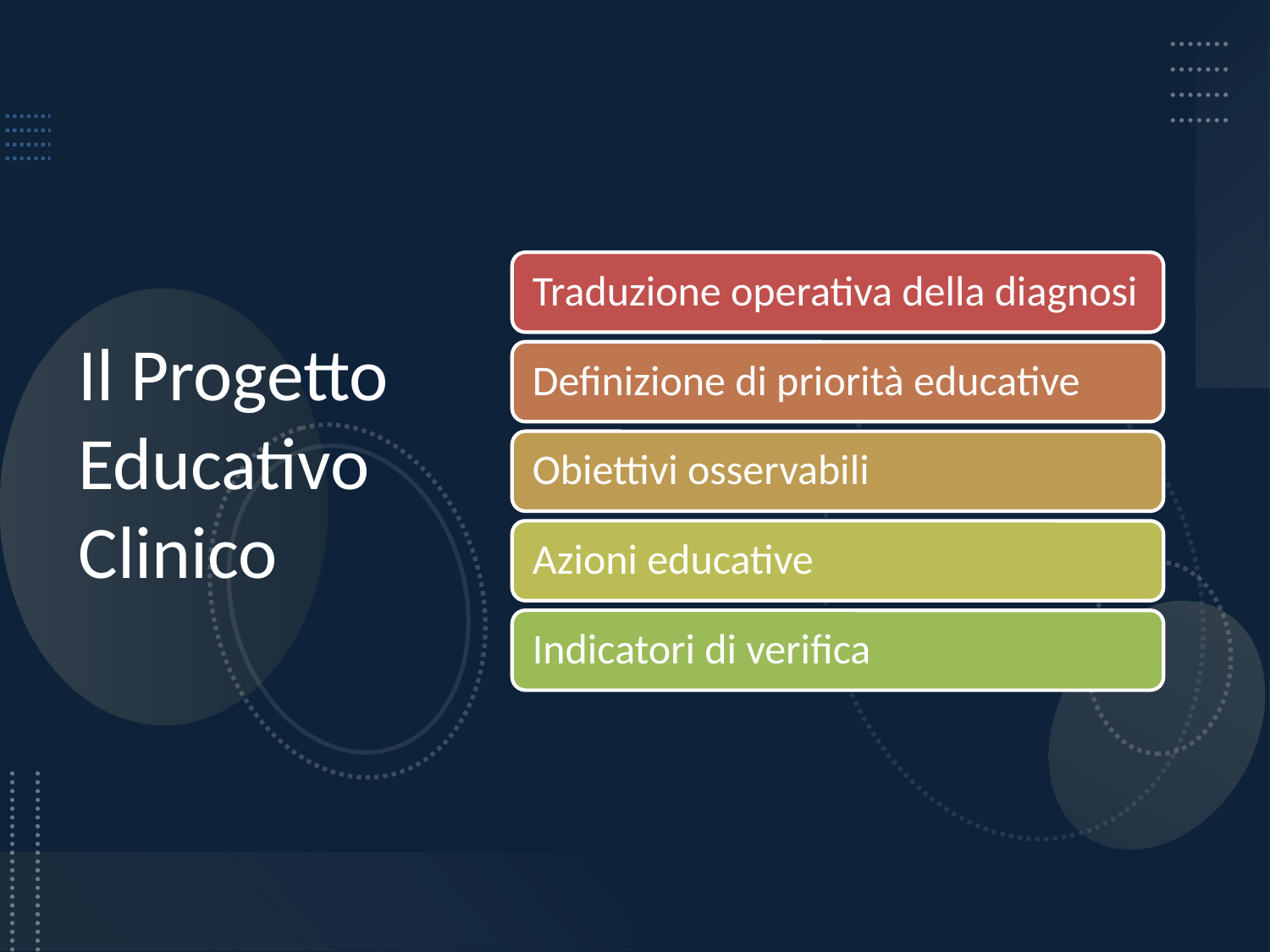

# Il Progetto Educativo Clinico
Traduzione operativa della diagnosi
Definizione di priorità educative
Obiettivi osservabili
Azioni educative
Indicatori di verifica